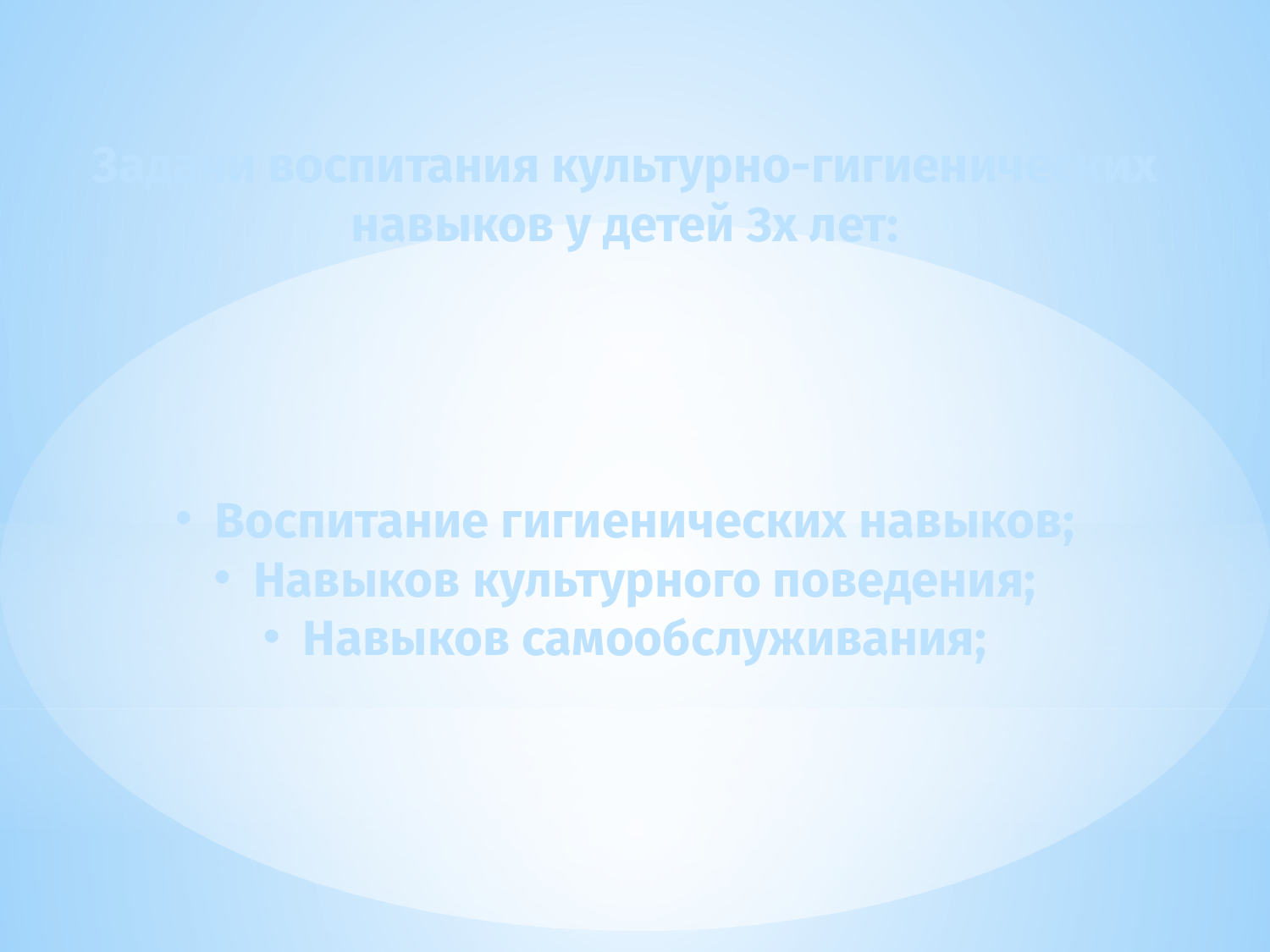

Задачи воспитания культурно-гигиенических навыков у детей 3х лет:

Воспитание гигиенических навыков;
Навыков культурного поведения;
Навыков самообслуживания;